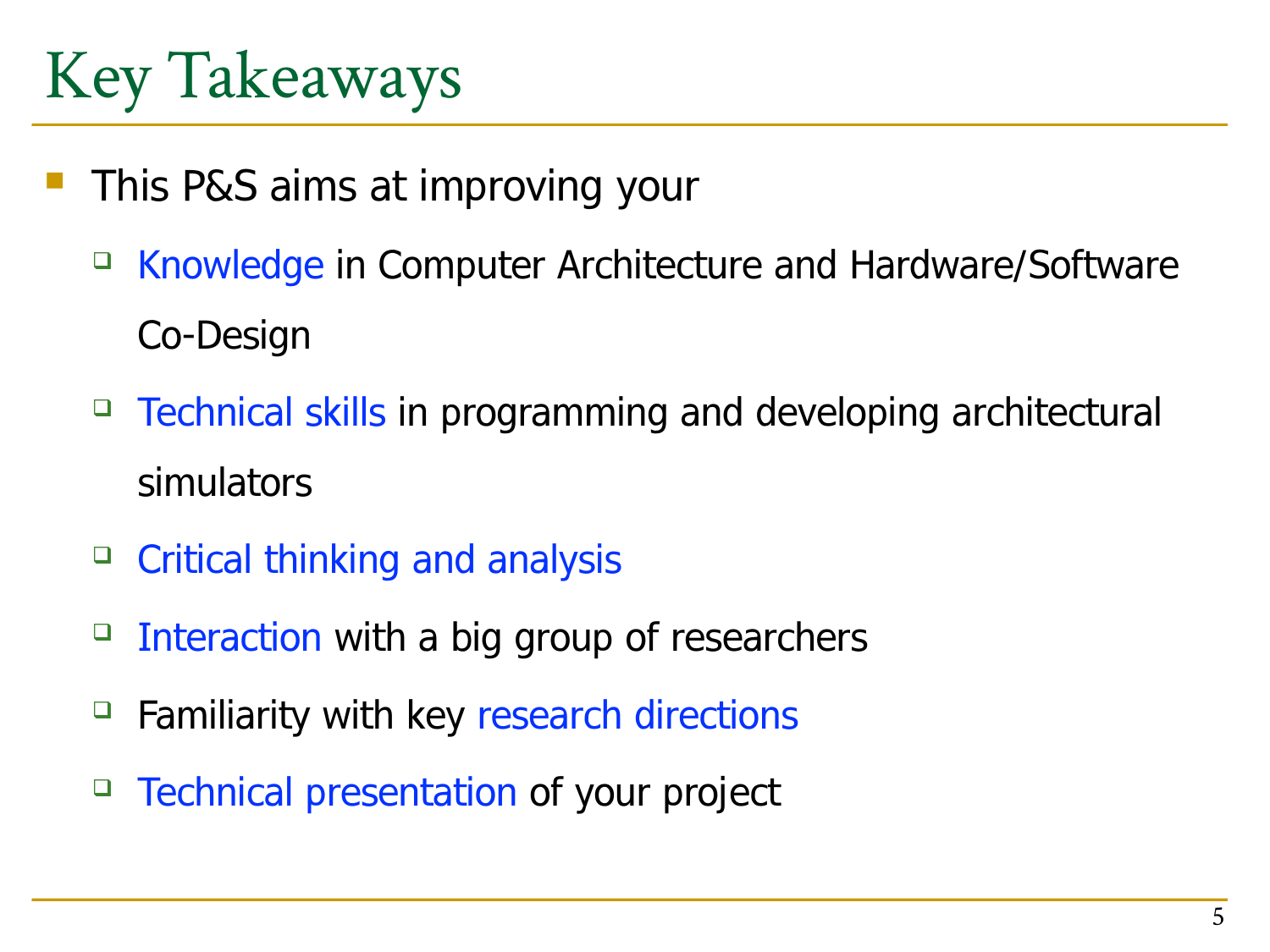

# Key Takeaways
This P&S aims at improving your
Knowledge in Computer Architecture and Hardware/Software Co-Design
Technical skills in programming and developing architectural simulators
Critical thinking and analysis
Interaction with a big group of researchers
Familiarity with key research directions
Technical presentation of your project
5